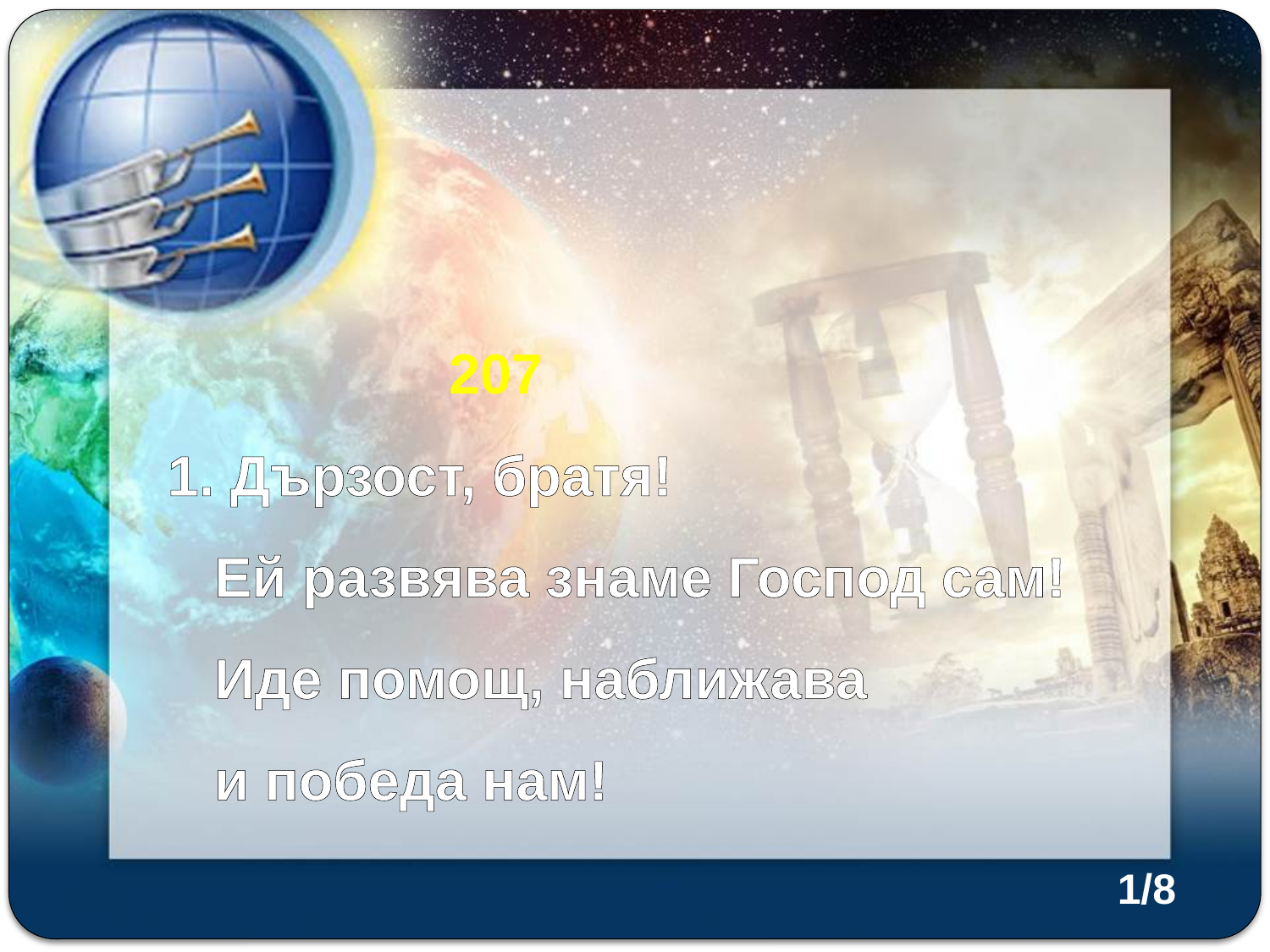

207
1. Дързост, братя!
   Ей развява знаме Господ сам!
   Иде помощ, наближава
   и победа нам!

1/8